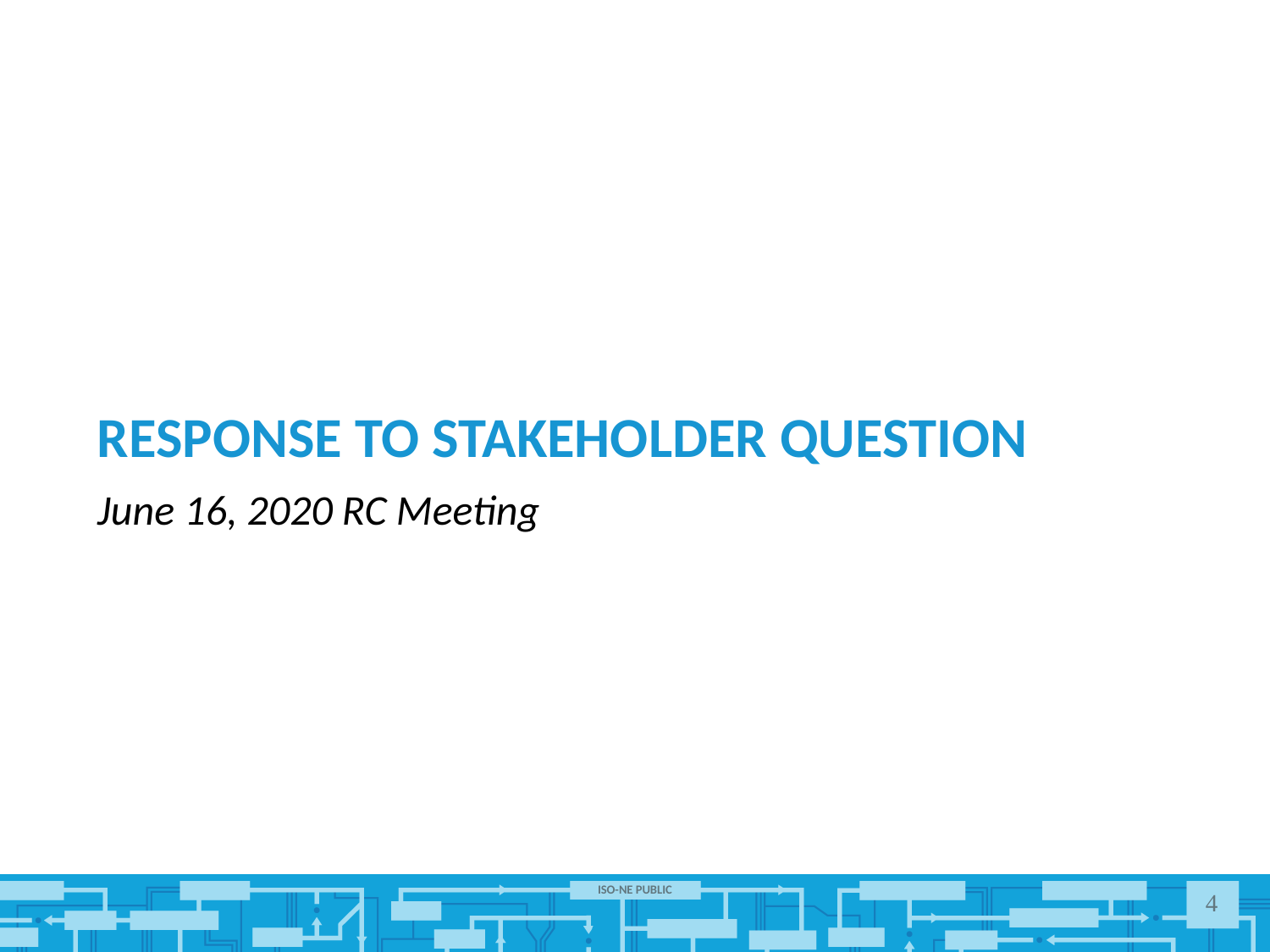

# Response To Stakeholder Question
June 16, 2020 RC Meeting
4